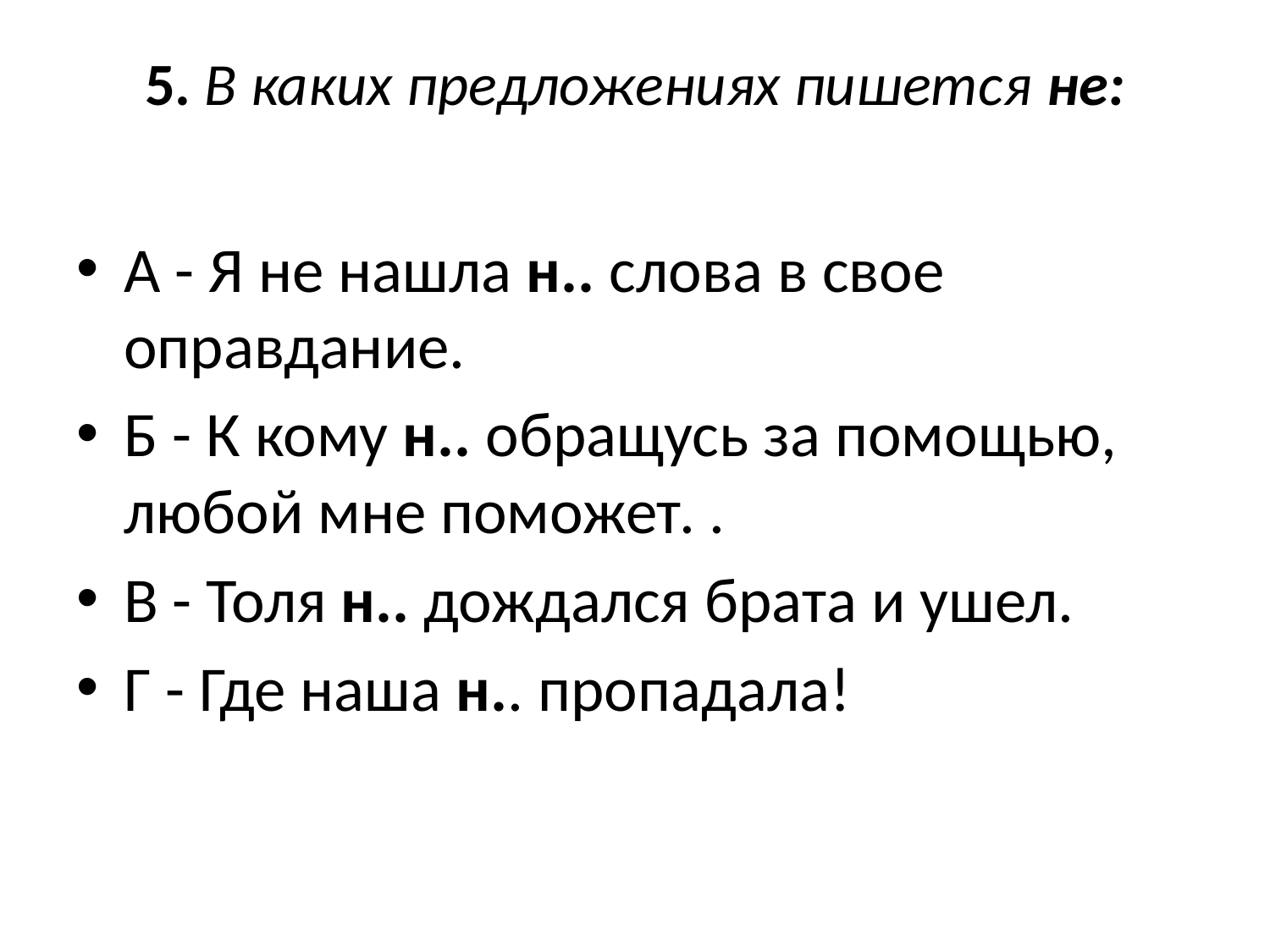

# 5. В каких предложениях пишется не:
А - Я не нашла н.. слова в свое оправдание.
Б - К кому н.. обращусь за помощью, любой мне поможет. .
В - Толя н.. дождался брата и ушел.
Г - Где наша н.. пропадала!